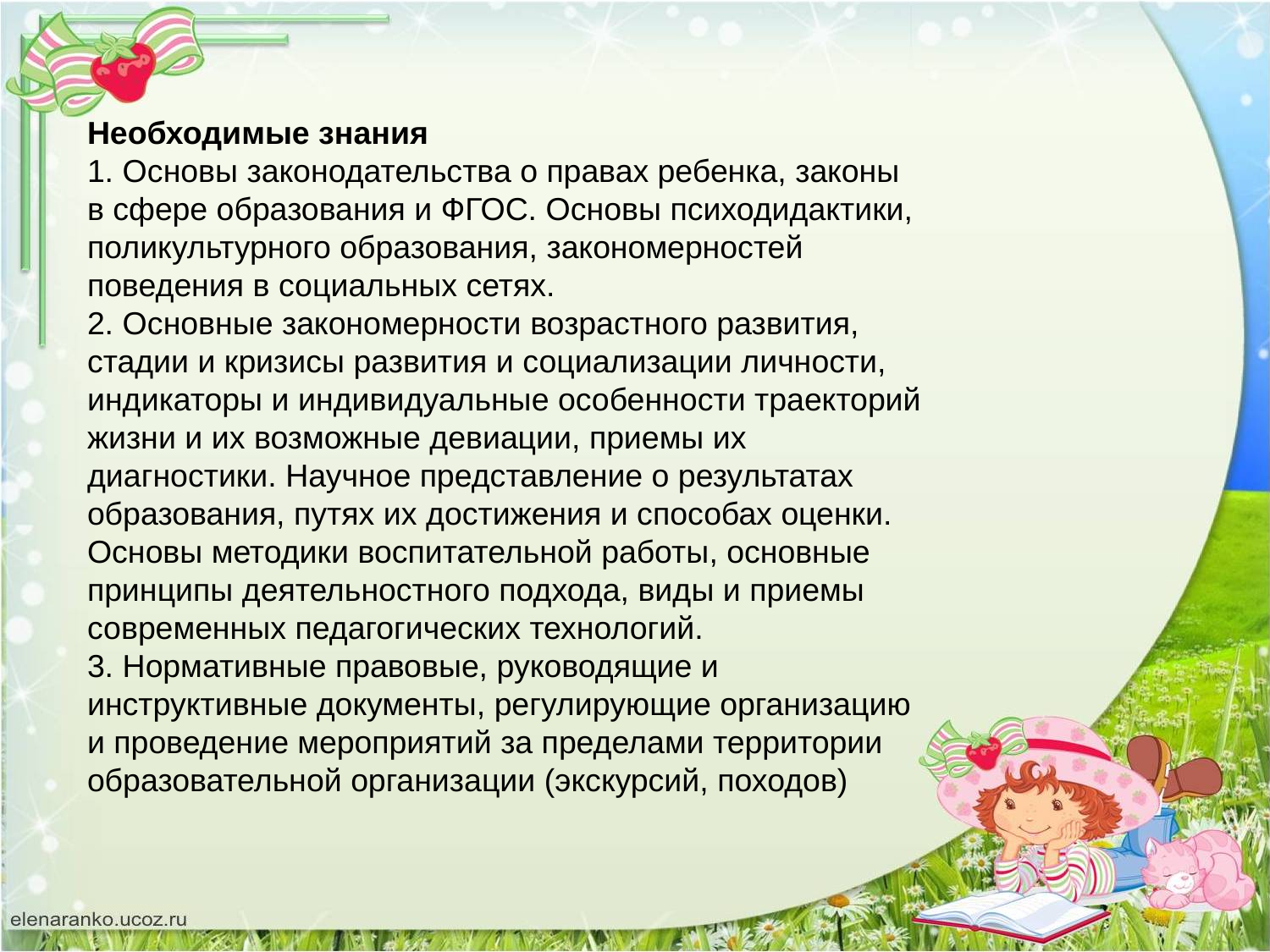

Необходимые знания
1. Основы законодательства о правах ребенка, законы в сфере образования и ФГОС. Основы психодидактики, поликультурного образования, закономерностей поведения в социальных сетях.
2. Основные закономерности возрастного развития, стадии и кризисы развития и социализации личности, индикаторы и индивидуальные особенности траекторий жизни и их возможные девиации, приемы их диагностики. Научное представление о результатах образования, путях их достижения и способах оценки. Основы методики воспитательной работы, основные принципы деятельностного подхода, виды и приемы современных педагогических технологий.
3. Нормативные правовые, руководящие и инструктивные документы, регулирующие организацию и проведение мероприятий за пределами территории образовательной организации (экскурсий, походов)